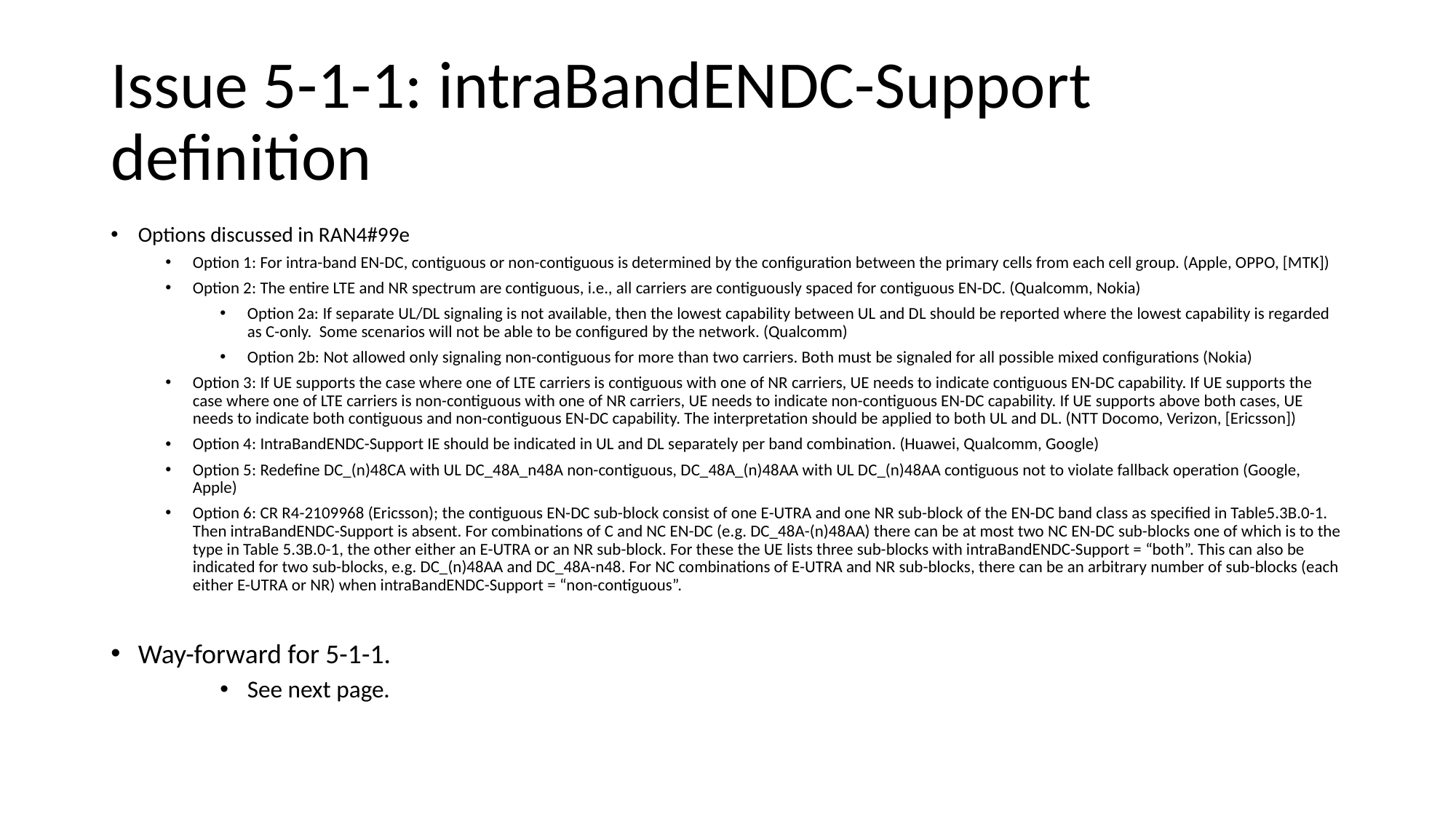

# Issue 5-1-1: intraBandENDC-Support definition
Options discussed in RAN4#99e
Option 1: For intra-band EN-DC, contiguous or non-contiguous is determined by the configuration between the primary cells from each cell group. (Apple, OPPO, [MTK])
Option 2: The entire LTE and NR spectrum are contiguous, i.e., all carriers are contiguously spaced for contiguous EN-DC. (Qualcomm, Nokia)
Option 2a: If separate UL/DL signaling is not available, then the lowest capability between UL and DL should be reported where the lowest capability is regarded as C-only.  Some scenarios will not be able to be configured by the network. (Qualcomm)
Option 2b: Not allowed only signaling non-contiguous for more than two carriers. Both must be signaled for all possible mixed configurations (Nokia)
Option 3: If UE supports the case where one of LTE carriers is contiguous with one of NR carriers, UE needs to indicate contiguous EN-DC capability. If UE supports the case where one of LTE carriers is non-contiguous with one of NR carriers, UE needs to indicate non-contiguous EN-DC capability. If UE supports above both cases, UE needs to indicate both contiguous and non-contiguous EN-DC capability. The interpretation should be applied to both UL and DL. (NTT Docomo, Verizon, [Ericsson])
Option 4: IntraBandENDC-Support IE should be indicated in UL and DL separately per band combination. (Huawei, Qualcomm, Google)
Option 5: Redefine DC_(n)48CA with UL DC_48A_n48A non-contiguous, DC_48A_(n)48AA with UL DC_(n)48AA contiguous not to violate fallback operation (Google, Apple)
Option 6: CR R4-2109968 (Ericsson); the contiguous EN-DC sub-block consist of one E-UTRA and one NR sub-block of the EN-DC band class as specified in Table5.3B.0-1. Then intraBandENDC-Support is absent. For combinations of C and NC EN-DC (e.g. DC_48A-(n)48AA) there can be at most two NC EN-DC sub-blocks one of which is to the type in Table 5.3B.0-1, the other either an E-UTRA or an NR sub-block. For these the UE lists three sub-blocks with intraBandENDC-Support = “both”. This can also be indicated for two sub-blocks, e.g. DC_(n)48AA and DC_48A-n48. For NC combinations of E-UTRA and NR sub-blocks, there can be an arbitrary number of sub-blocks (each either E-UTRA or NR) when intraBandENDC-Support = “non-contiguous”.

Way-forward for 5-1-1.
See next page.